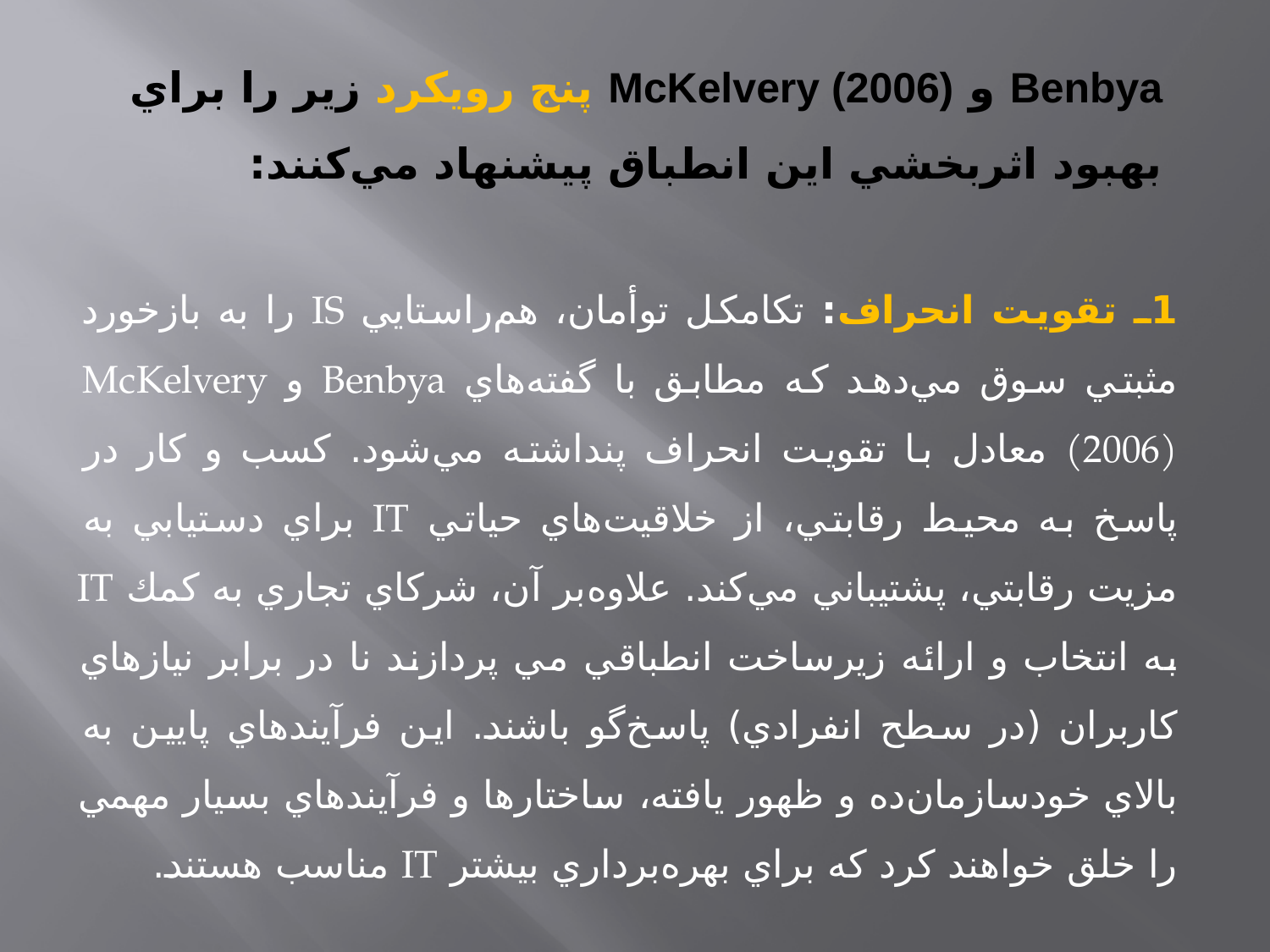

# Benbya و McKelvery (2006) پنج رويكرد زير را براي بهبود اثربخشي اين انطباق پيشنهاد مي‌كنند:
1ـ تقويت انحراف: تكامكل توأمان، هم‌راستايي IS را به بازخورد مثبتي سوق مي‌دهد كه مطابق با گفته‌هاي Benbya و McKelvery (2006) معادل با تقويت انحراف پنداشته مي‌شود. كسب و كار در پاسخ به محيط رقابتي، از خلاقيت‌هاي حياتي IT براي دستيابي به مزيت رقابتي، پشتيباني مي‌كند. علاوه‌بر آن، شركاي تجاري به كمك IT به انتخاب و ارائه زيرساخت انطباقي مي پردازند نا در برابر نيازهاي كاربران (در سطح انفرادي) پاسخ‌گو باشند. اين فرآيندهاي پايين به بالاي خودسازمان‌ده و ظهور يافته، ساختارها و فرآيندهاي بسيار مهمي را خلق خواهند كرد كه براي بهره‌برداري بيشتر IT مناسب هستند.